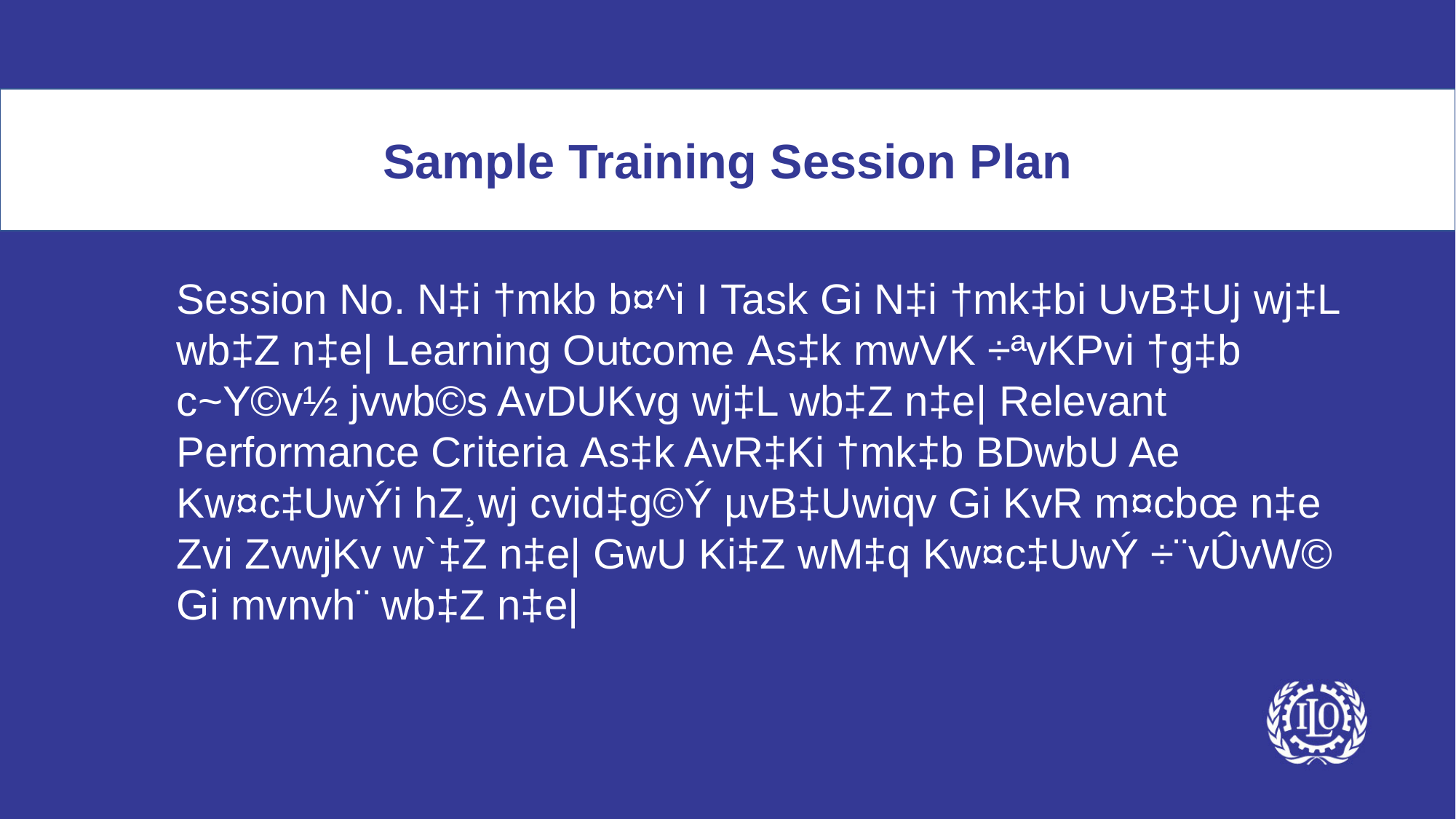

Sample Training Session Plan
Session No. N‡i †mkb b¤^i I Task Gi N‡i †mk‡bi UvB‡Uj wj‡L wb‡Z n‡e| Learning Outcome As‡k mwVK ÷ªvKPvi †g‡b c~Y©v½ jvwb©s AvDUKvg wj‡L wb‡Z n‡e| Relevant Performance Criteria As‡k AvR‡Ki †mk‡b BDwbU Ae Kw¤c‡UwÝi hZ¸wj cvid‡g©Ý µvB‡Uwiqv Gi KvR m¤cbœ n‡e Zvi ZvwjKv w`‡Z n‡e| GwU Ki‡Z wM‡q Kw¤c‡UwÝ ÷¨vÛvW© Gi mvnvh¨ wb‡Z n‡e|